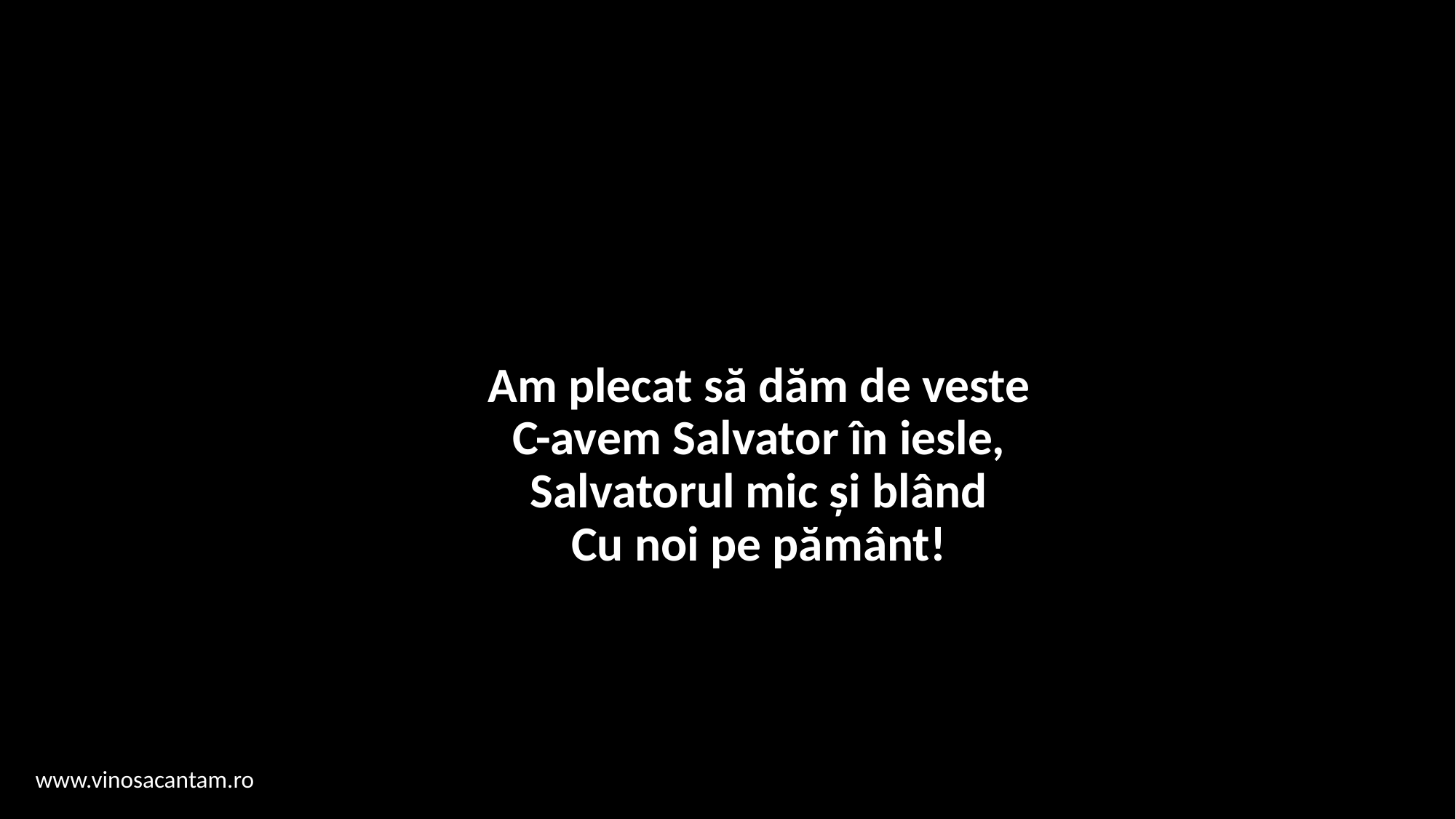

# Am plecat să dăm de veste C-avem Salvator în iesle, Salvatorul mic și blând Cu noi pe pământ!
www.vinosacantam.ro